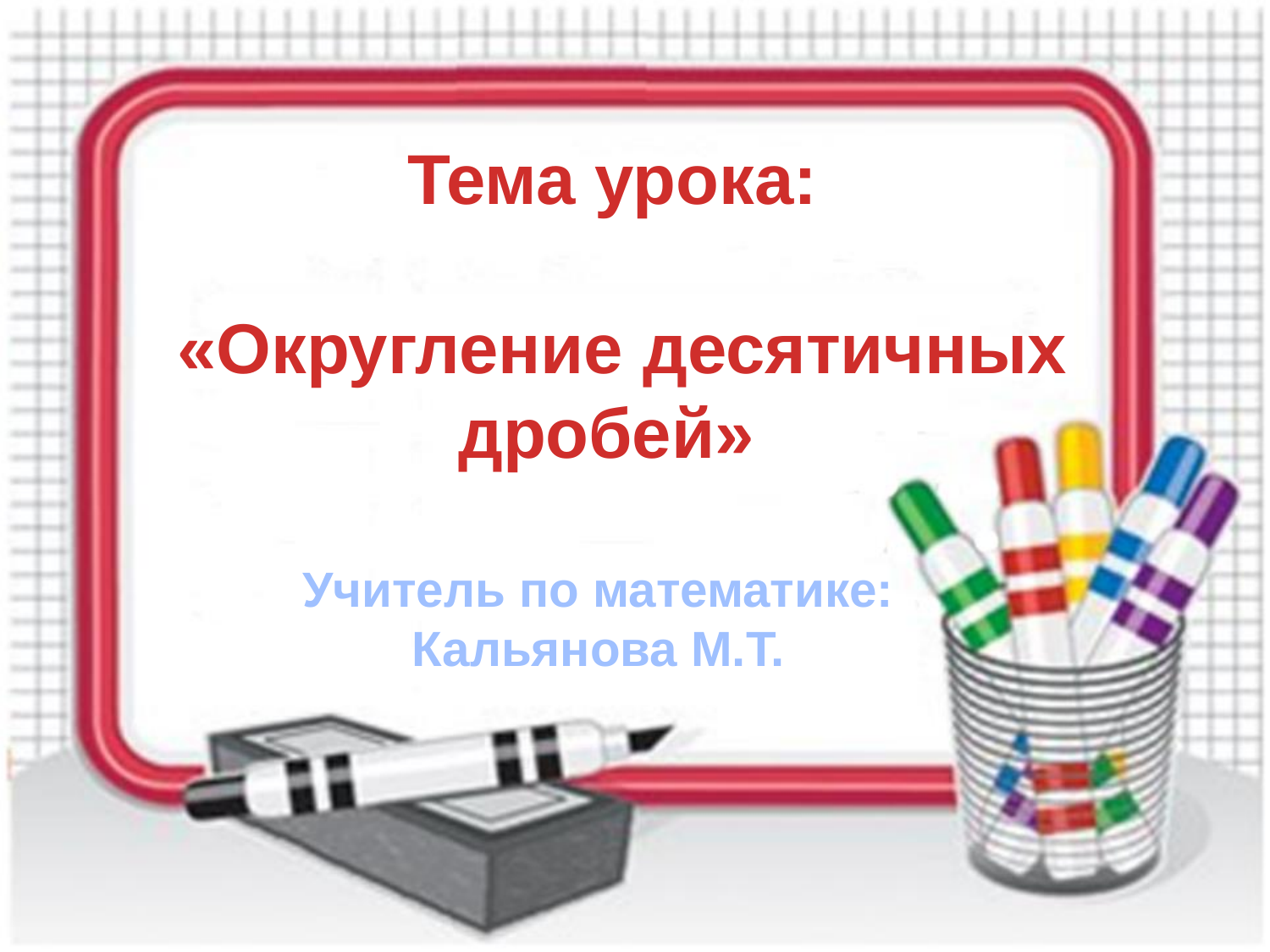

Тема урока:

«Округление десятичных дробей»

Учитель по математике:
Кальянова М.Т.